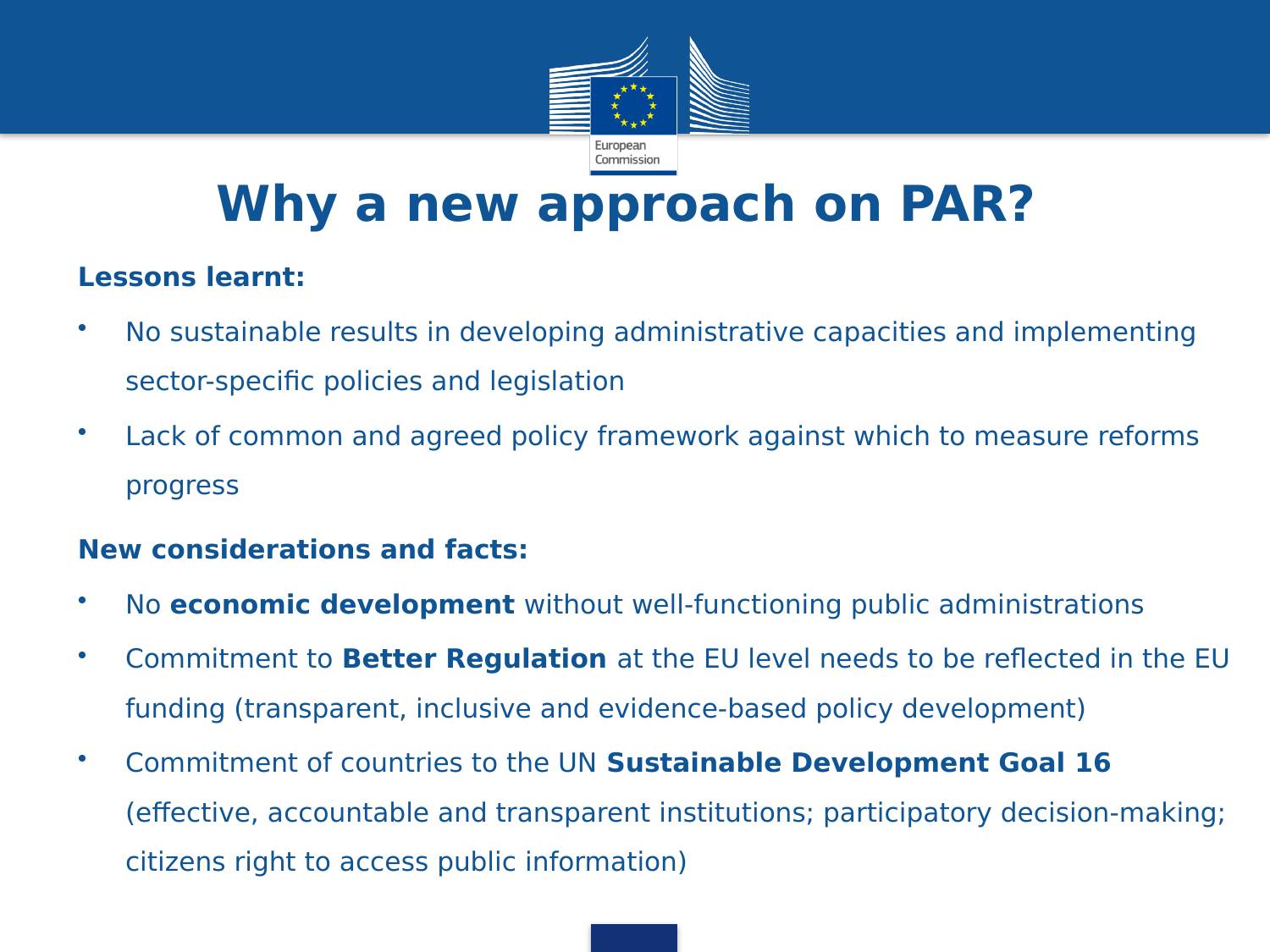

# Why a new approach on PAR?
Lessons learnt:
No sustainable results in developing administrative capacities and implementing sector-specific policies and legislation
Lack of common and agreed policy framework against which to measure reforms progress

New considerations and facts:
No economic development without well-functioning public administrations
Commitment to Better Regulation at the EU level needs to be reflected in the EU funding (transparent, inclusive and evidence-based policy development)
Commitment of countries to the UN Sustainable Development Goal 16 (effective, accountable and transparent institutions; participatory decision-making; citizens right to access public information)